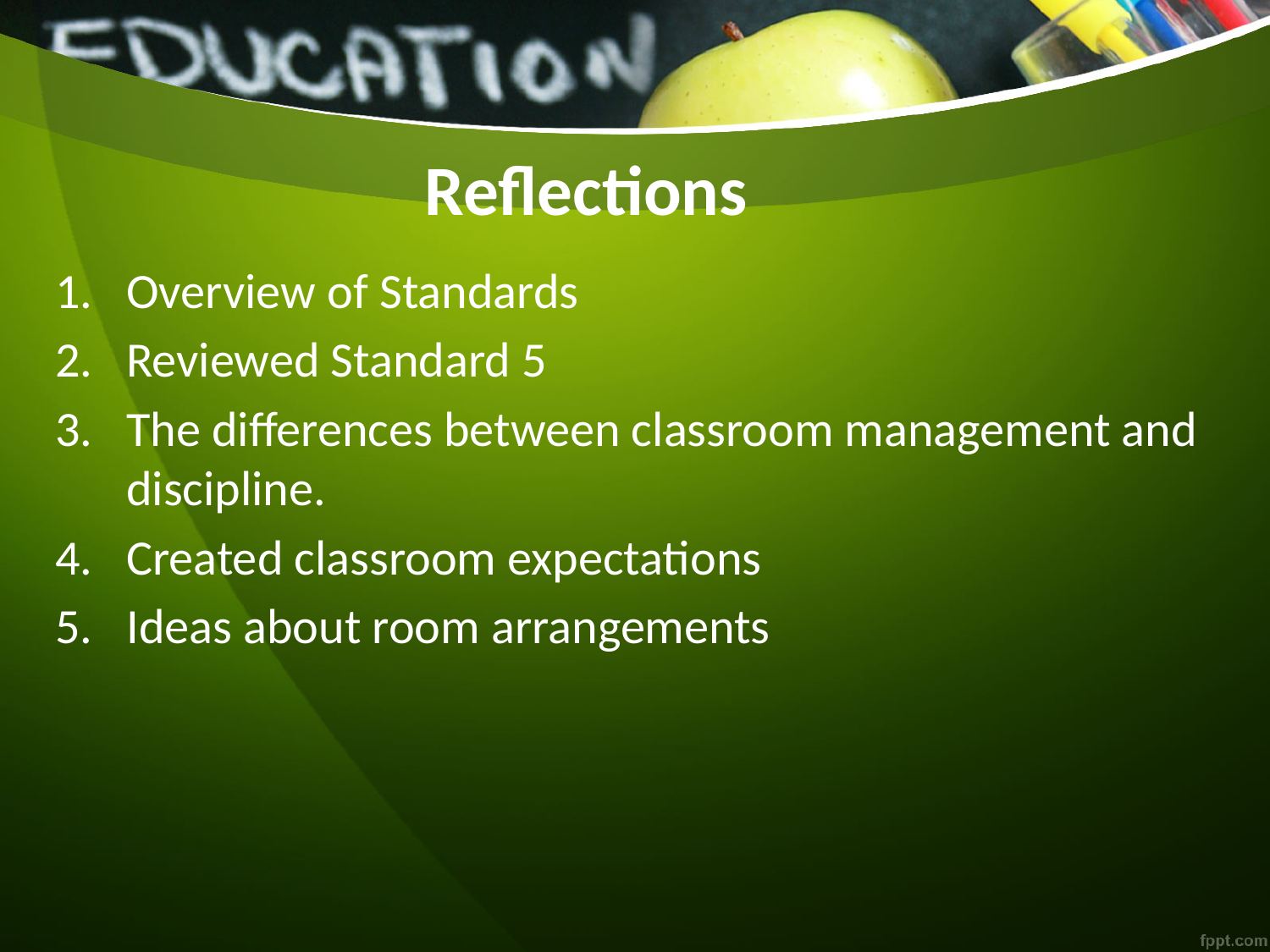

# Reflections
Overview of Standards
Reviewed Standard 5
The differences between classroom management and discipline.
Created classroom expectations
Ideas about room arrangements